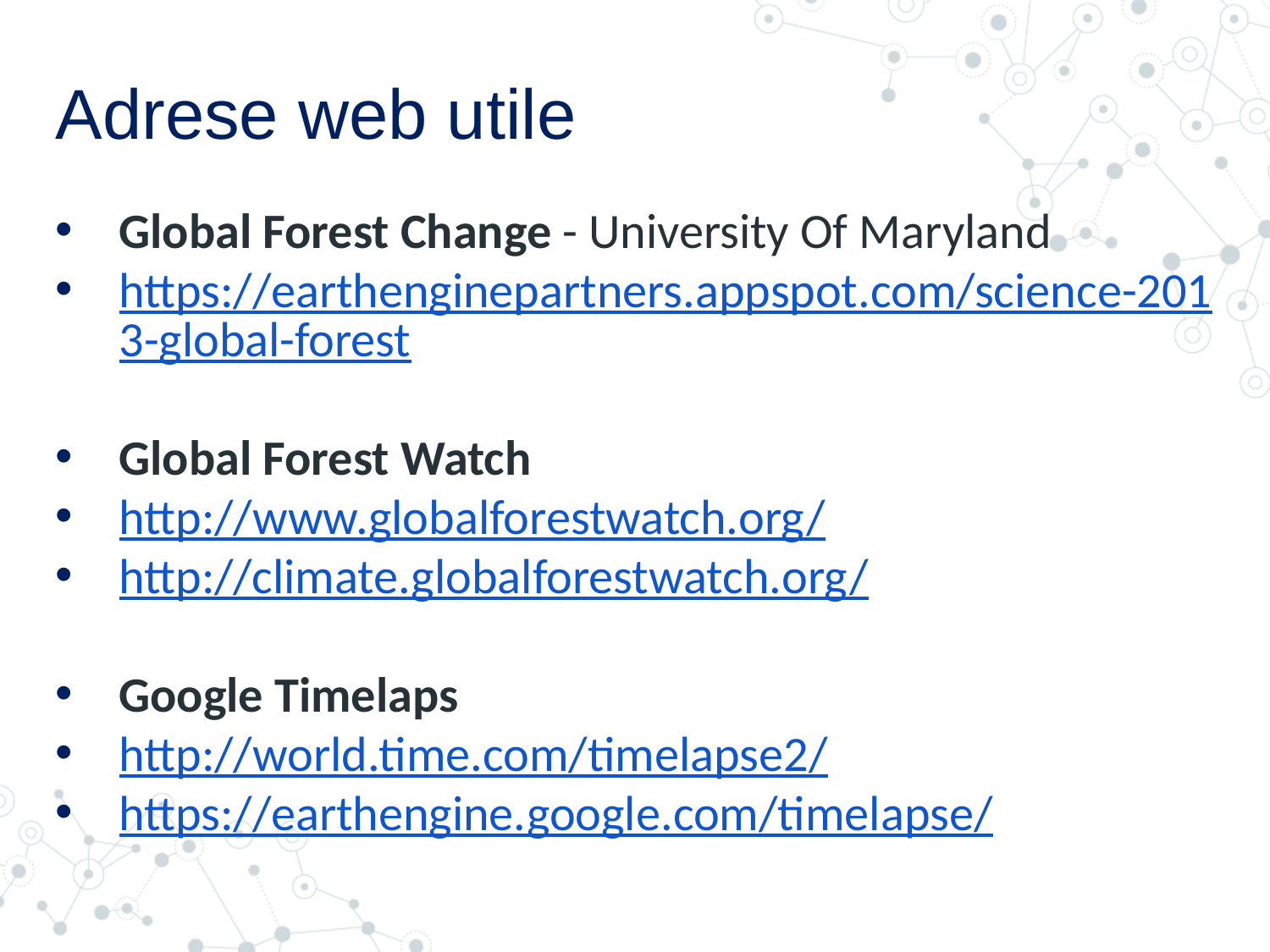

Adrese web utile
Global Forest Change - University Of Maryland
https://earthenginepartners.appspot.com/science-2013-global-forest

Global Forest Watch
http://www.globalforestwatch.org/
http://climate.globalforestwatch.org/

Google Timelaps
http://world.time.com/timelapse2/
https://earthengine.google.com/timelapse/